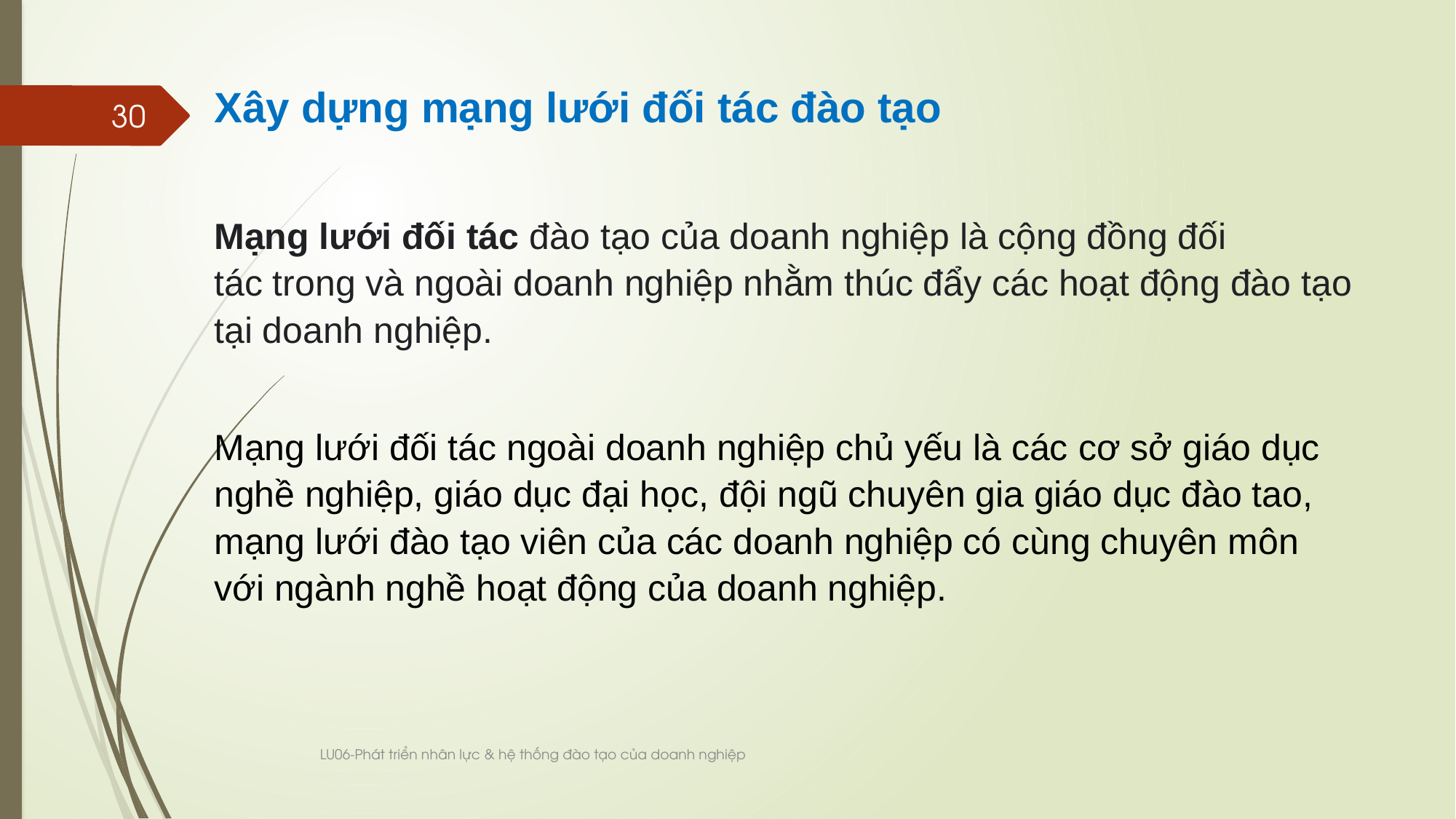

Xây dựng mạng lưới đối tác đào tạo
30
Mạng lưới đối tác đào tạo của doanh nghiệp là cộng đồng đối tác trong và ngoài doanh nghiệp nhằm thúc đẩy các hoạt động đào tạo tại doanh nghiệp.

Mạng lưới đối tác ngoài doanh nghiệp chủ yếu là các cơ sở giáo dục nghề nghiệp, giáo dục đại học, đội ngũ chuyên gia giáo dục đào tao, mạng lưới đào tạo viên của các doanh nghiệp có cùng chuyên môn với ngành nghề hoạt động của doanh nghiệp.
LU06-Phát triển nhân lực & hệ thống đào tạo của doanh nghiệp